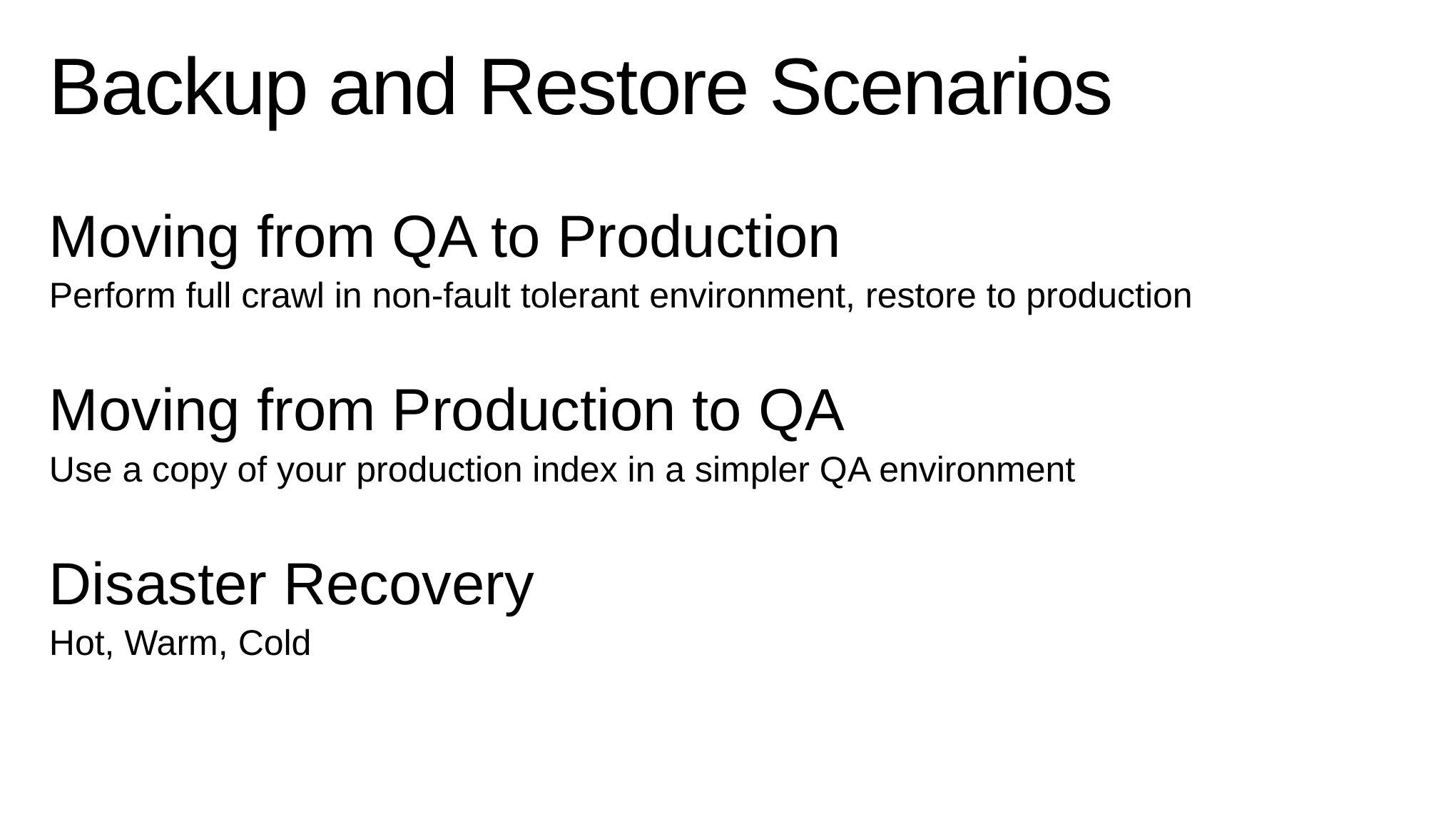

# Backup and Restore Scenarios
Moving from QA to Production
Perform full crawl in non-fault tolerant environment, restore to production

Moving from Production to QA
Use a copy of your production index in a simpler QA environment

Disaster Recovery
Hot, Warm, Cold